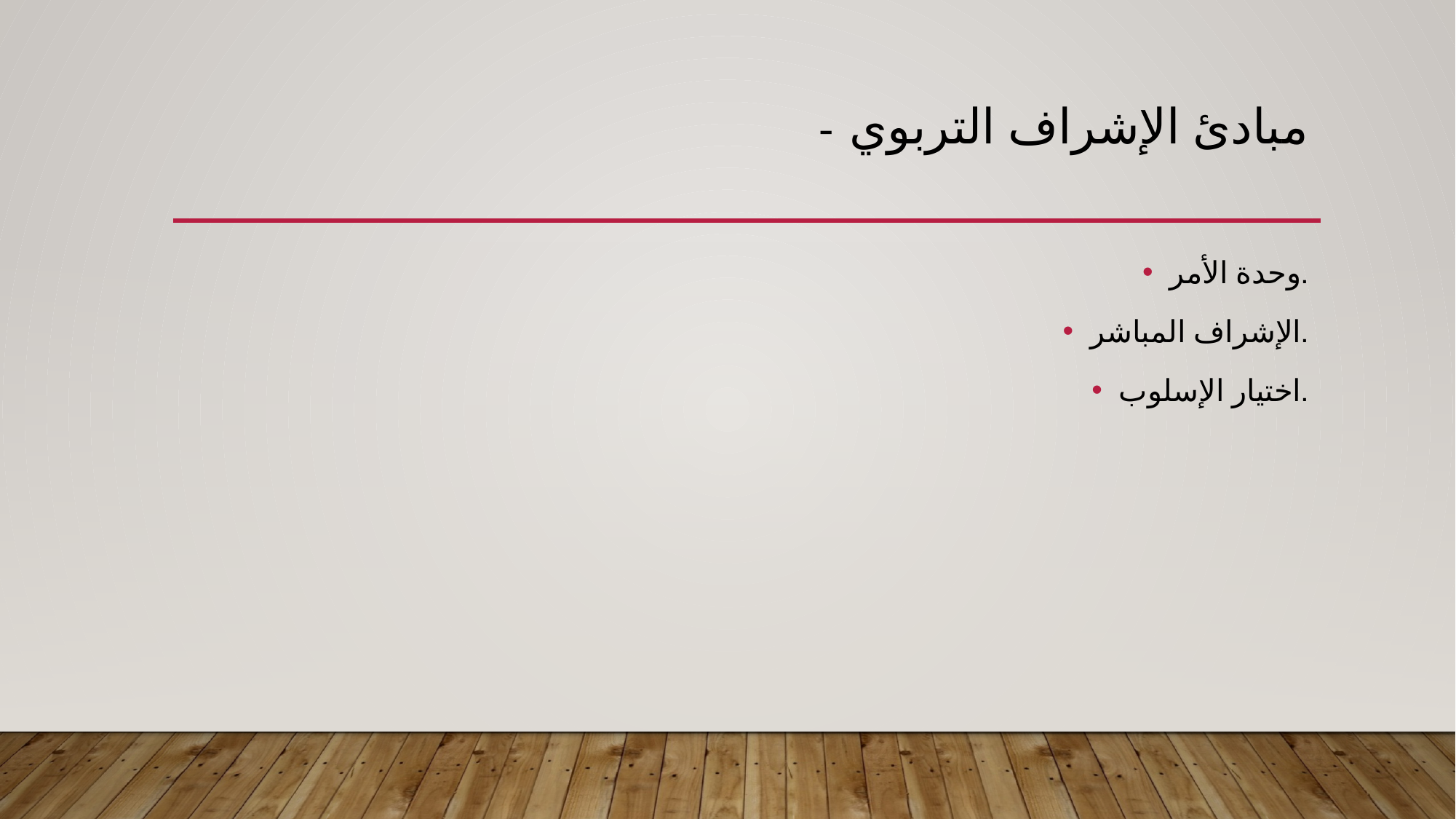

# - مبادئ الإشراف التربوي
وحدة الأمر.​
الإشراف المباشر.​
اختيار الإسلوب.​